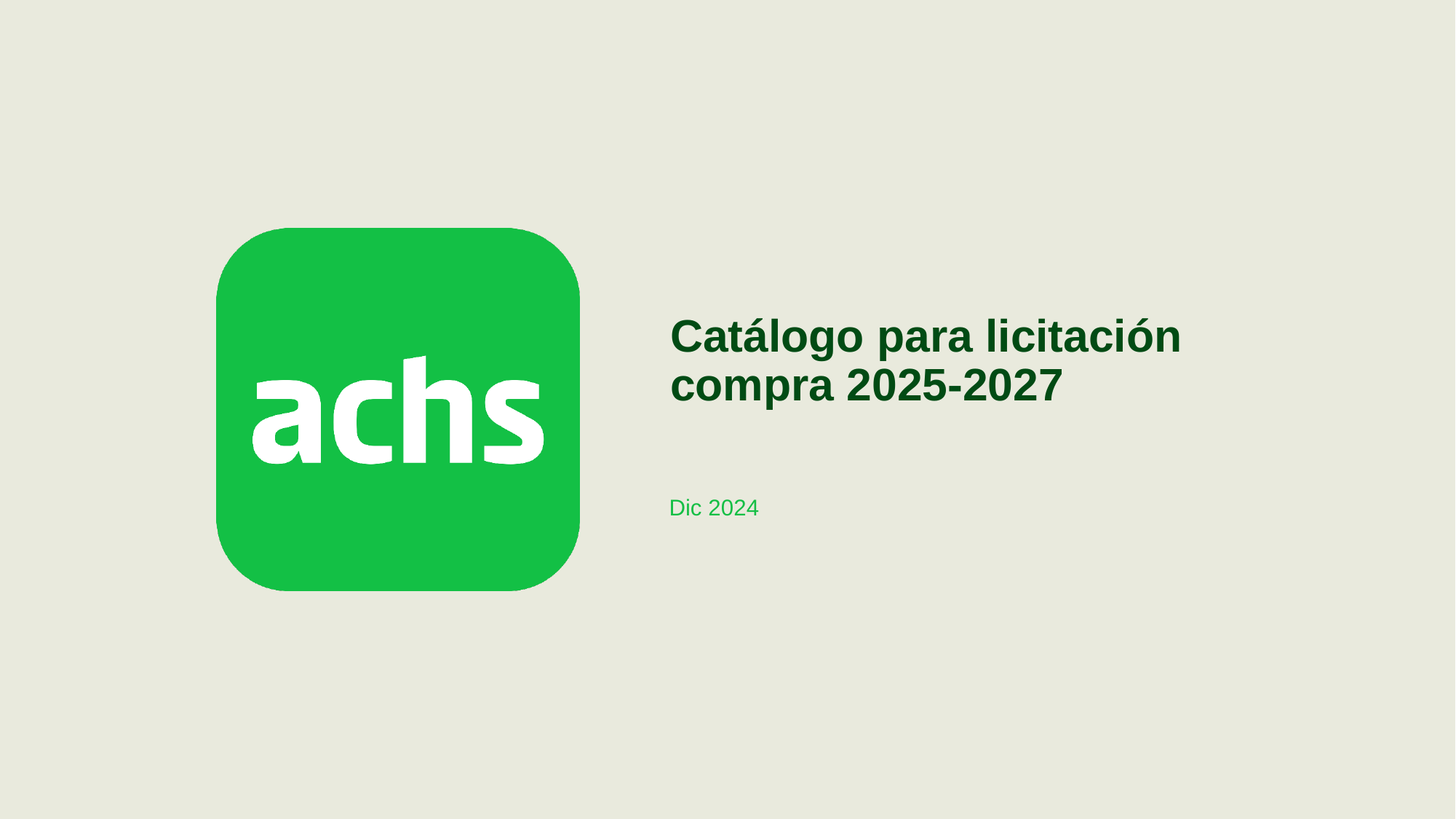

Catálogo para licitación compra 2025-2027

Dic 2024